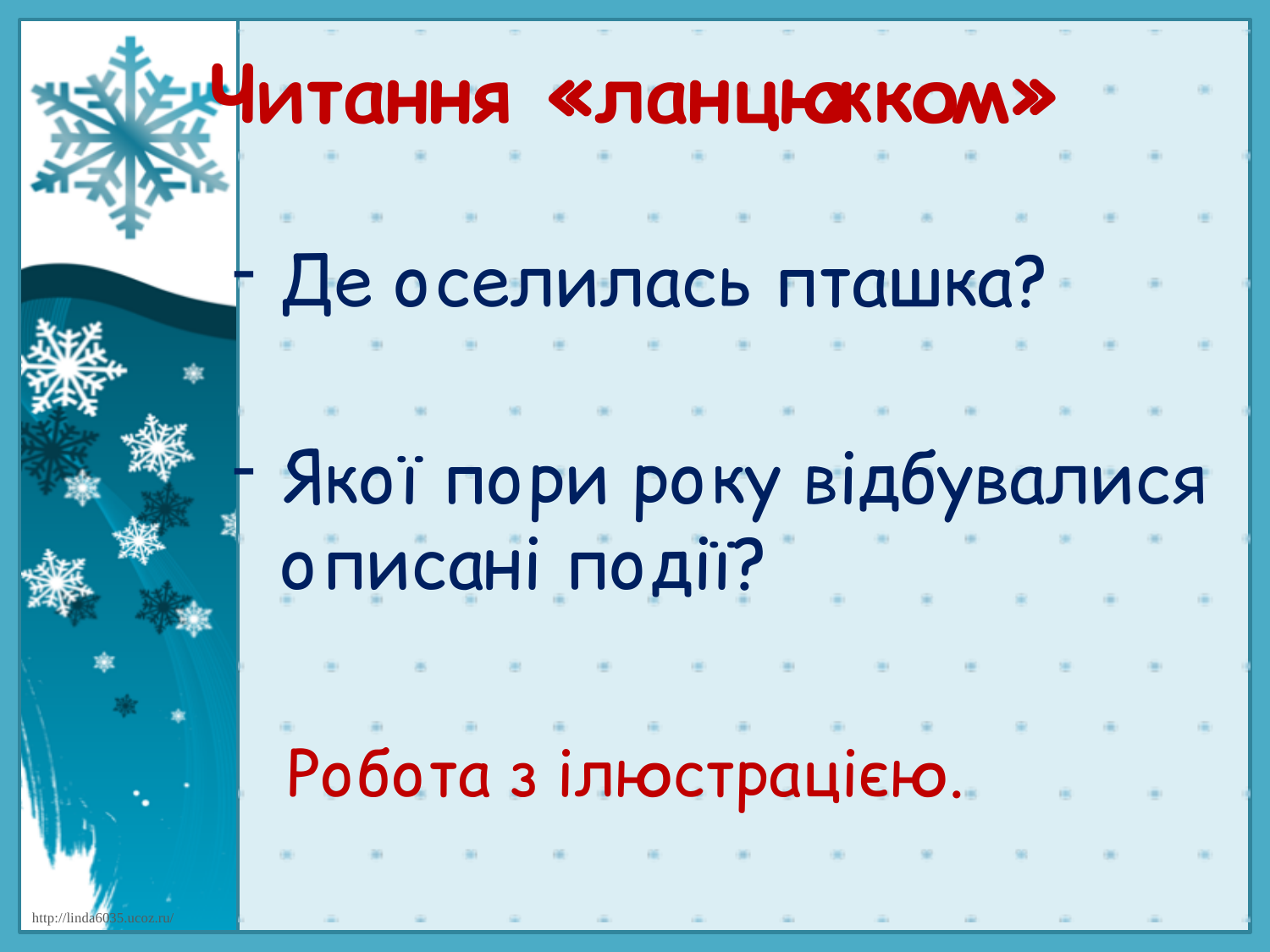

# Читання «ланцюжком»
Де оселилась пташка?

Якої пори року відбувалися описані події?

Робота з ілюстрацією.